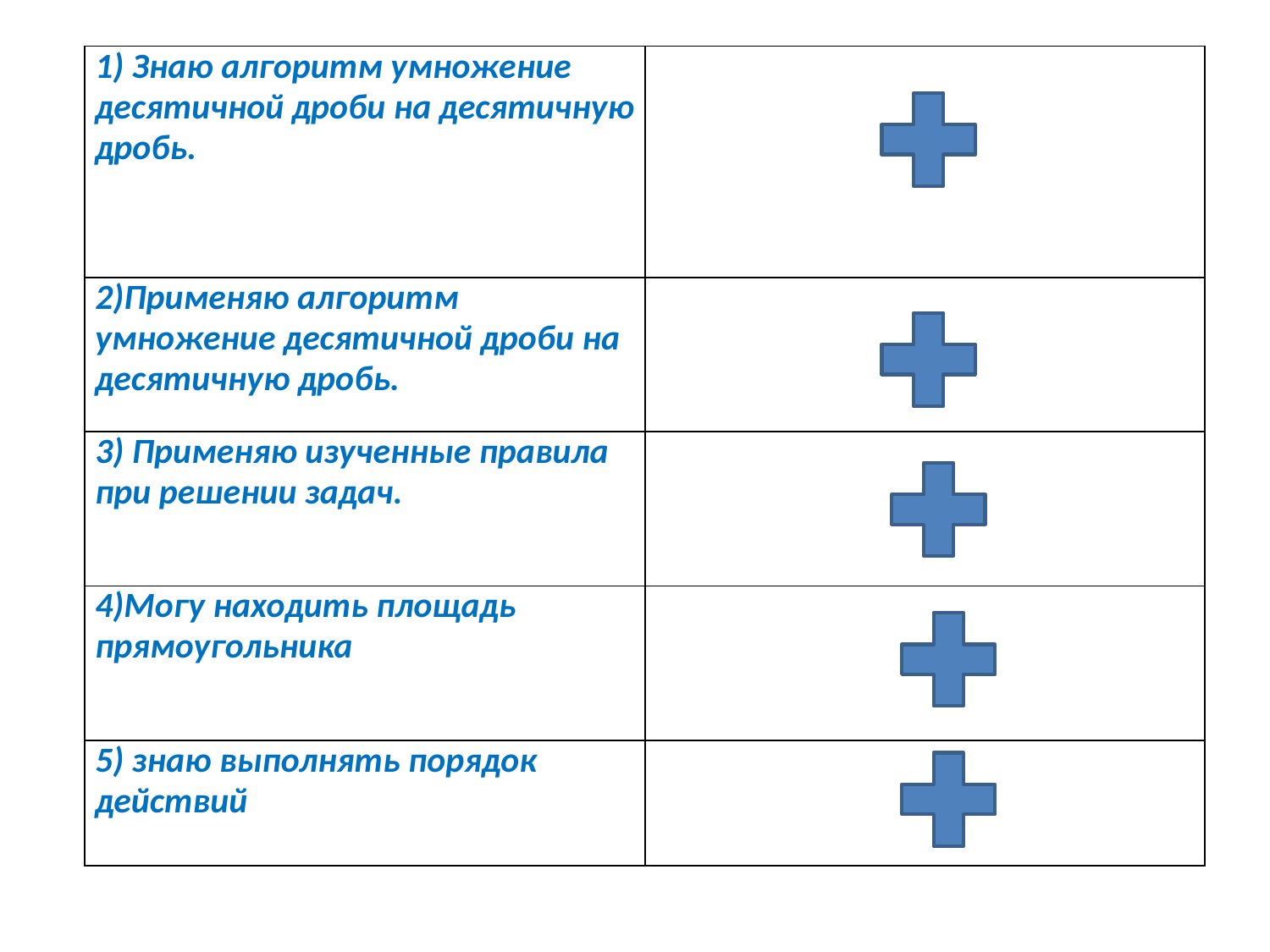

| 1) Знаю алгоритм умножение десятичной дроби на десятичную дробь. |  |
| --- | --- |
| 2)Применяю алгоритм умножение десятичной дроби на десятичную дробь. |  |
| 3) Применяю изученные правила при решении задач. |  |
| 4)Могу находить площадь прямоугольника |  |
| 5) знаю выполнять порядок действий |  |